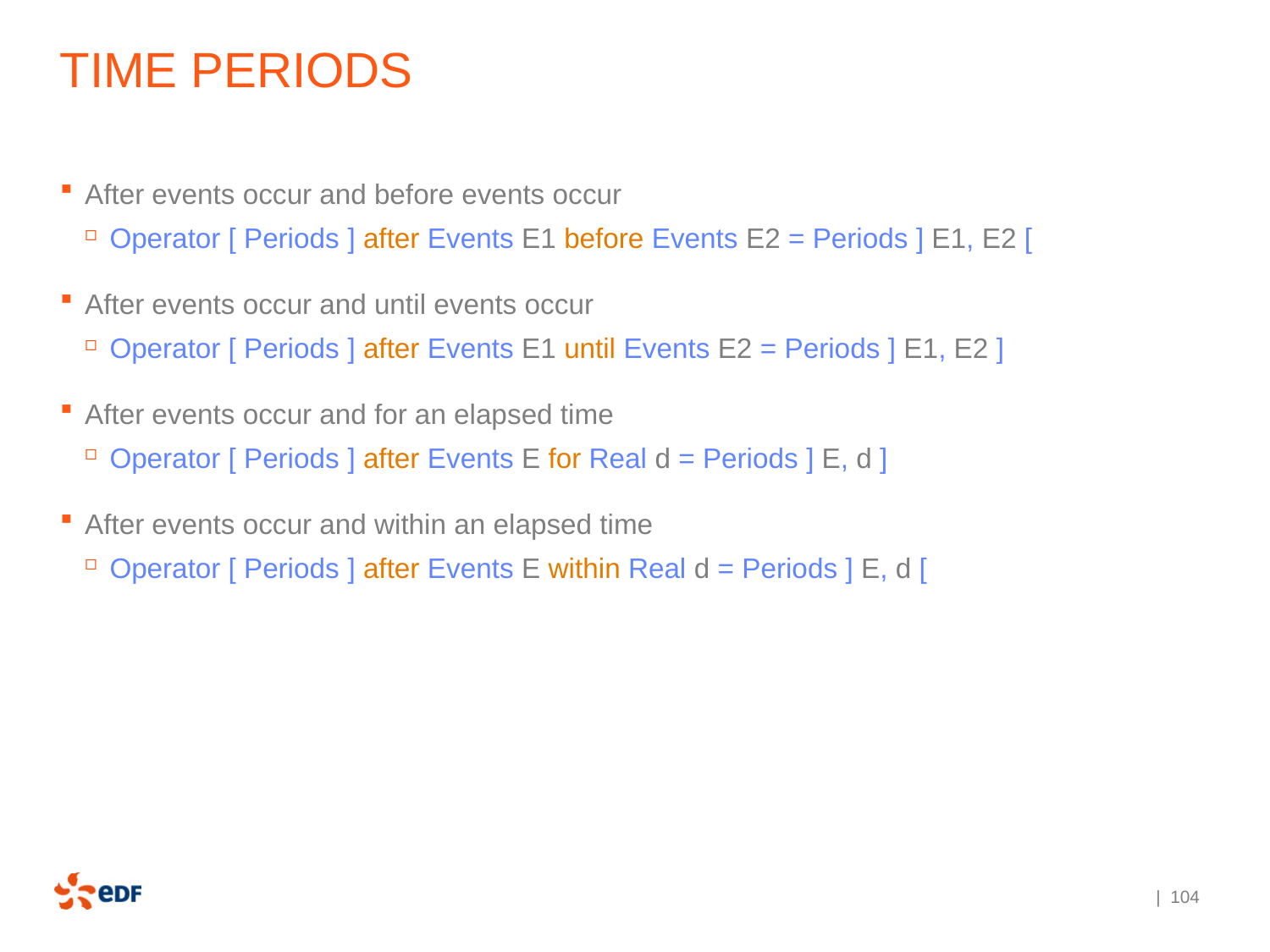

# Time periods
After events occur and before events occur
Operator [ Periods ] after Events E1 before Events E2 = Periods ] E1, E2 [
After events occur and until events occur
Operator [ Periods ] after Events E1 until Events E2 = Periods ] E1, E2 ]
After events occur and for an elapsed time
Operator [ Periods ] after Events E for Real d = Periods ] E, d ]
After events occur and within an elapsed time
Operator [ Periods ] after Events E within Real d = Periods ] E, d [